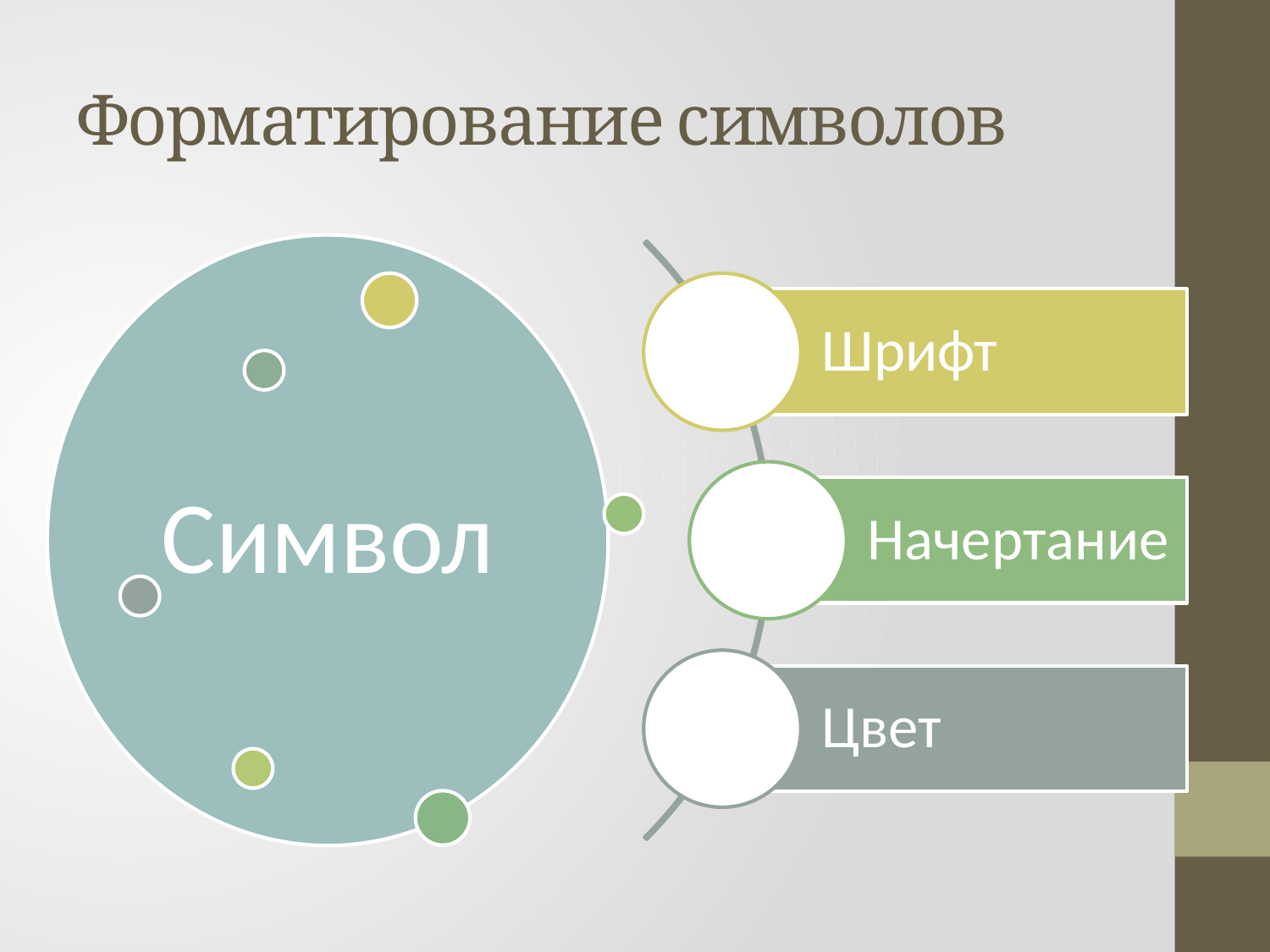

# Форматирование символов
Символ
Шрифт
Начертание
Цвет